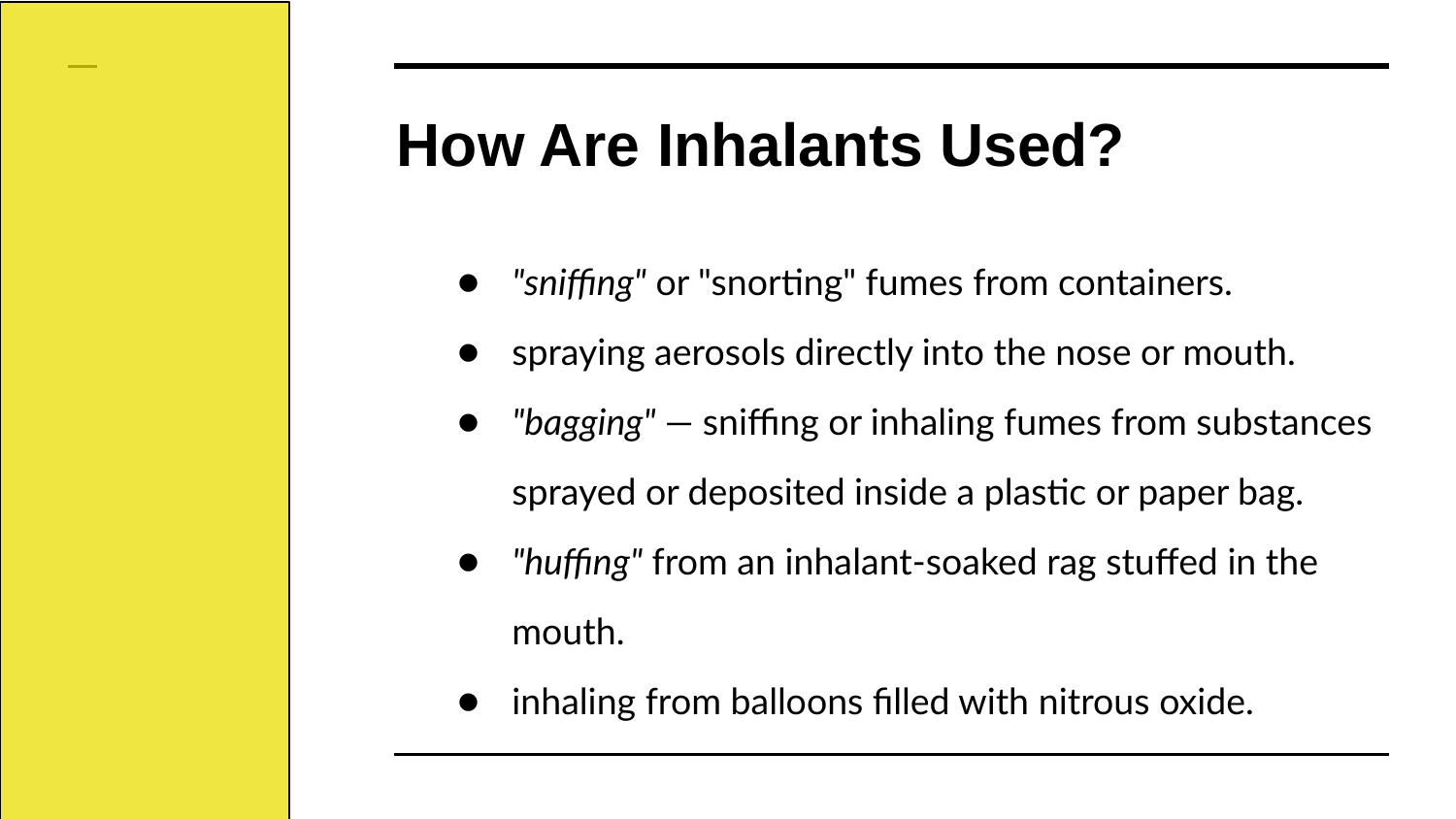

# How Are Inhalants Used?
"sniffing" or "snorting" fumes from containers.
spraying aerosols directly into the nose or mouth.
"bagging" — sniffing or inhaling fumes from substances sprayed or deposited inside a plastic or paper bag.
"huffing" from an inhalant-soaked rag stuffed in the mouth.
inhaling from balloons filled with nitrous oxide.